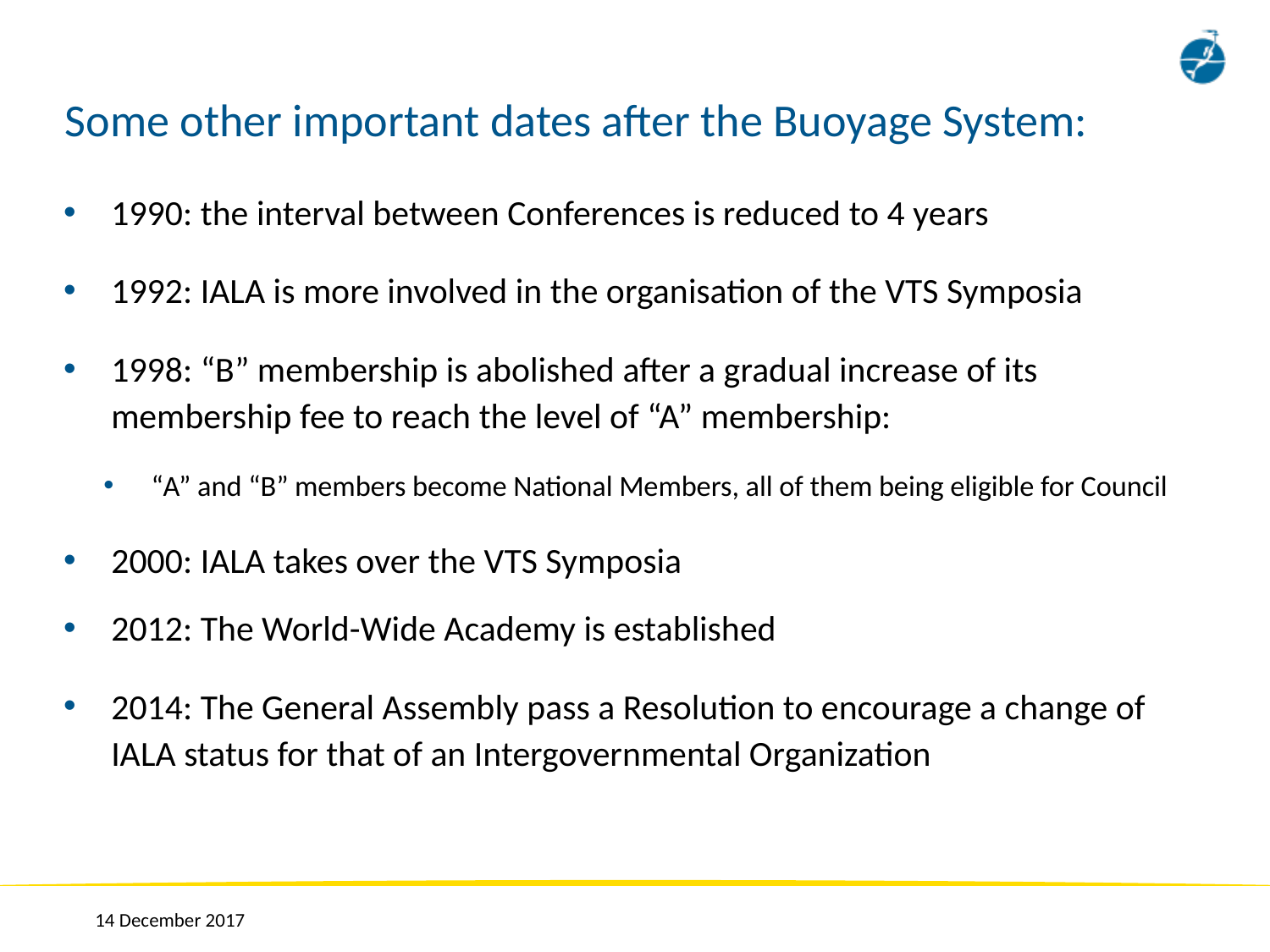

# Some other important dates after the Buoyage System:
1990: the interval between Conferences is reduced to 4 years
1992: IALA is more involved in the organisation of the VTS Symposia
1998: “B” membership is abolished after a gradual increase of its membership fee to reach the level of “A” membership:
“A” and “B” members become National Members, all of them being eligible for Council
2000: IALA takes over the VTS Symposia
2012: The World-Wide Academy is established
2014: The General Assembly pass a Resolution to encourage a change of IALA status for that of an Intergovernmental Organization

14 December 2017